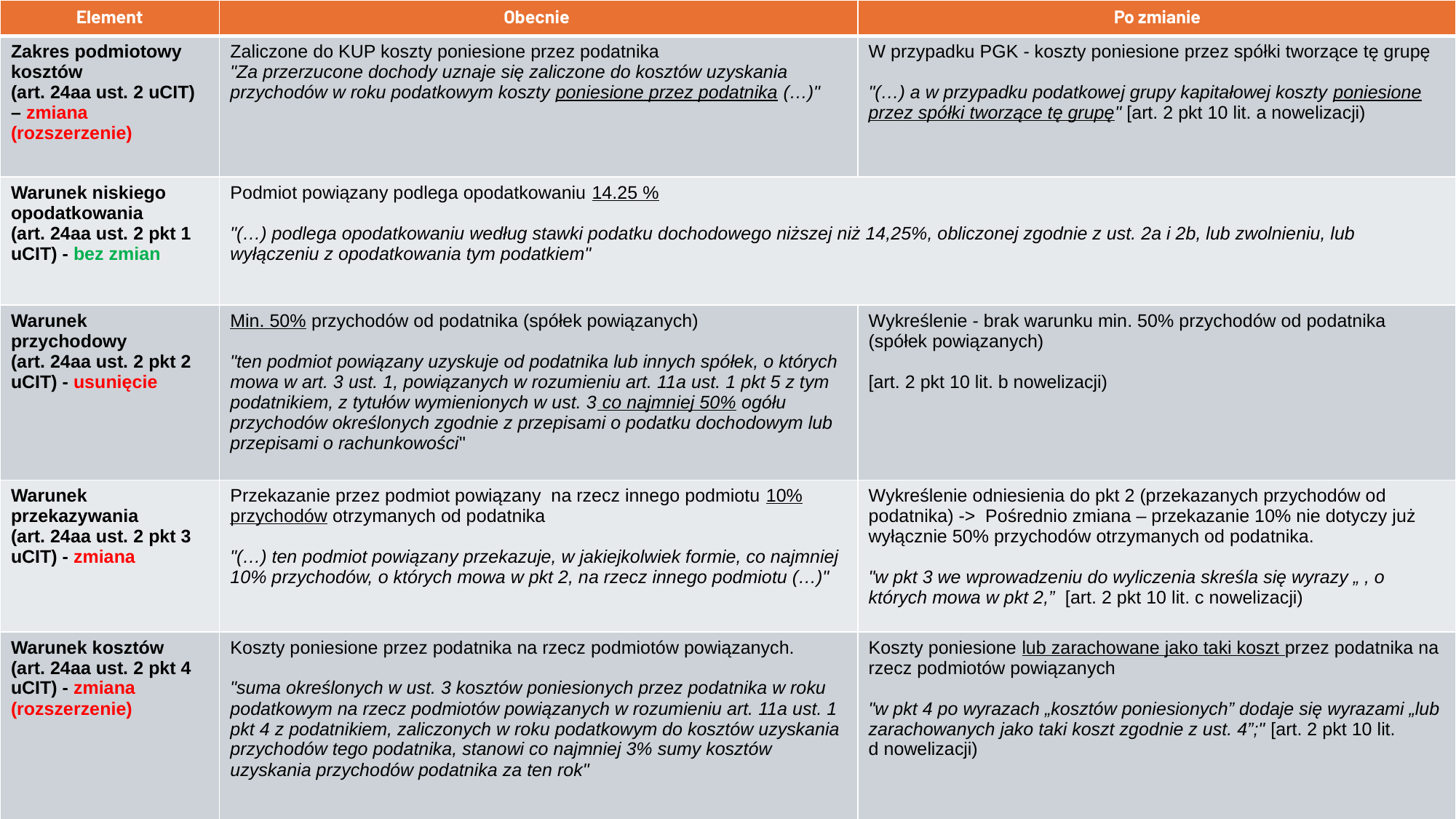

| Element | Obecnie | Po zmianie |
| --- | --- | --- |
| Zakres podmiotowy kosztów  (art. 24aa ust. 2 uCIT) – zmiana (rozszerzenie) | Zaliczone do KUP koszty poniesione przez podatnika  "Za przerzucone dochody uznaje się zaliczone do kosztów uzyskania przychodów w roku podatkowym koszty poniesione przez podatnika (…)" | W przypadku PGK - koszty poniesione przez spółki tworzące tę grupę "(…) a w przypadku podatkowej grupy kapitałowej koszty poniesione przez spółki tworzące tę grupę" [art. 2 pkt 10 lit. a nowelizacji) |
| Warunek niskiego opodatkowania (art. 24aa ust. 2 pkt 1 uCIT) - bez zmian | Podmiot powiązany podlega opodatkowaniu 14.25 % "(…) podlega opodatkowaniu według stawki podatku dochodowego niższej niż 14,25%, obliczonej zgodnie z ust. 2a i 2b, lub zwolnieniu, lub wyłączeniu z opodatkowania tym podatkiem" |  |
| Warunek przychodowy (art. 24aa ust. 2 pkt 2 uCIT) - usunięcie | Min. 50% przychodów od podatnika (spółek powiązanych) "ten podmiot powiązany uzyskuje od podatnika lub innych spółek, o których mowa w art. 3 ust. 1, powiązanych w rozumieniu art. 11a ust. 1 pkt 5 z tym podatnikiem, z tytułów wymienionych w ust. 3 co najmniej 50% ogółu przychodów określonych zgodnie z przepisami o podatku dochodowym lub przepisami o rachunkowości" | Wykreślenie - brak warunku min. 50% przychodów od podatnika (spółek powiązanych) [art. 2 pkt 10 lit. b nowelizacji) |
| Warunek przekazywania  (art. 24aa ust. 2 pkt 3 uCIT) - zmiana | Przekazanie przez podmiot powiązany na rzecz innego podmiotu 10% przychodów otrzymanych od podatnika "(…) ten podmiot powiązany przekazuje, w jakiejkolwiek formie, co najmniej 10% przychodów, o których mowa w pkt 2, na rzecz innego podmiotu (…)" | Wykreślenie odniesienia do pkt 2 (przekazanych przychodów od podatnika) ->  Pośrednio zmiana – przekazanie 10% nie dotyczy już wyłącznie 50% przychodów otrzymanych od podatnika. "w pkt 3 we wprowadzeniu do wyliczenia skreśla się wyrazy „ , o których mowa w pkt 2,” [art. 2 pkt 10 lit. c nowelizacji) |
| Warunek kosztów   (art. 24aa ust. 2 pkt 4 uCIT) - zmiana (rozszerzenie) | Koszty poniesione przez podatnika na rzecz podmiotów powiązanych. "suma określonych w ust. 3 kosztów poniesionych przez podatnika w roku podatkowym na rzecz podmiotów powiązanych w rozumieniu art. 11a ust. 1 pkt 4 z podatnikiem, zaliczonych w roku podatkowym do kosztów uzyskania przychodów tego podatnika, stanowi co najmniej 3% sumy kosztów uzyskania przychodów podatnika za ten rok" | Koszty poniesione lub zarachowane jako taki koszt przez podatnika na rzecz podmiotów powiązanych "w pkt 4 po wyrazach „kosztów poniesionych” dodaje się wyrazami „lub zarachowanych jako taki koszt zgodnie z ust. 4”;" [art. 2 pkt 10 lit. d nowelizacji) |